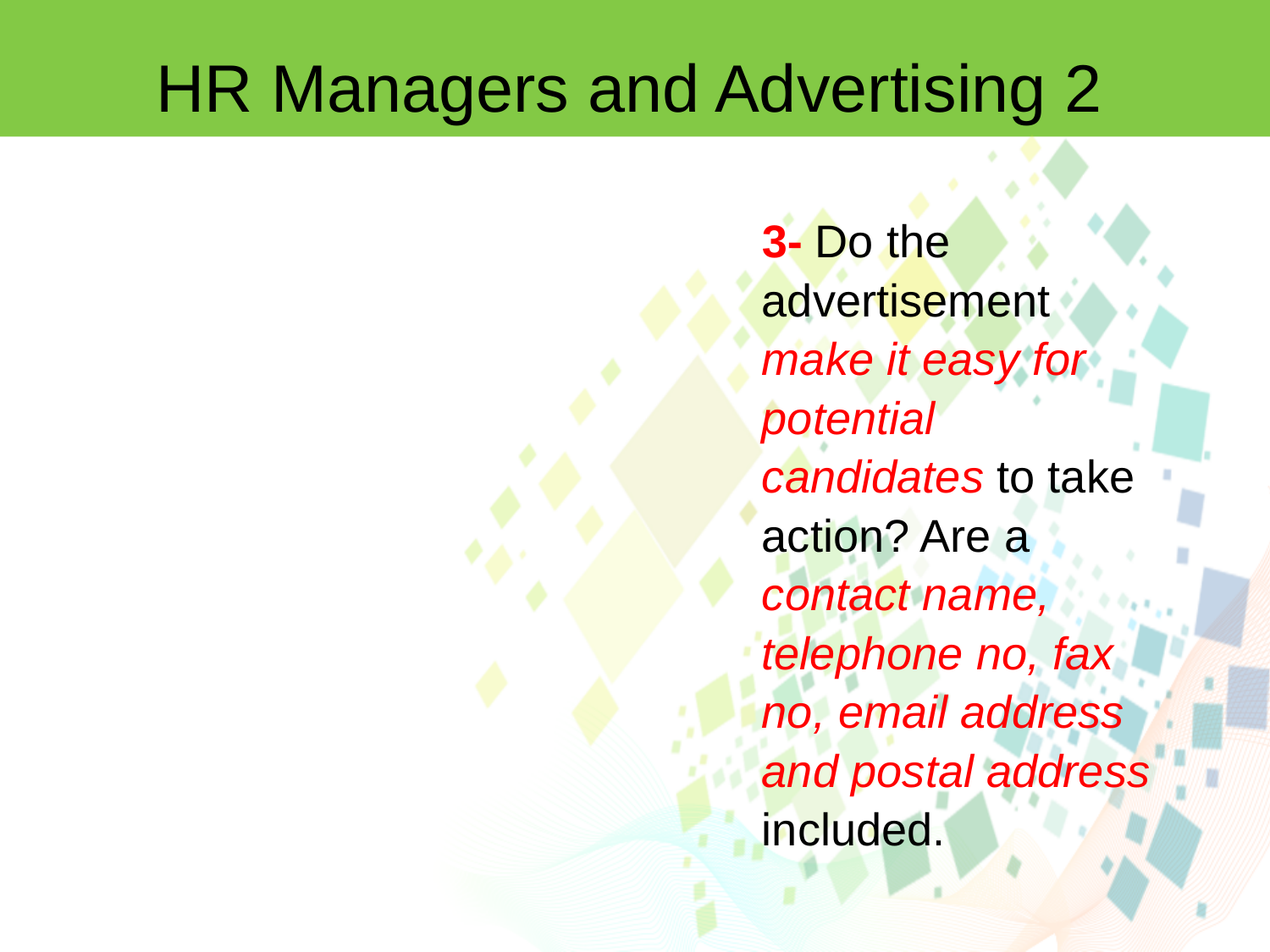

HR Managers and Advertising 2
3- Do the advertisement make it easy for potential candidates to take action? Are a contact name, telephone no, fax no, email address and postal address included.